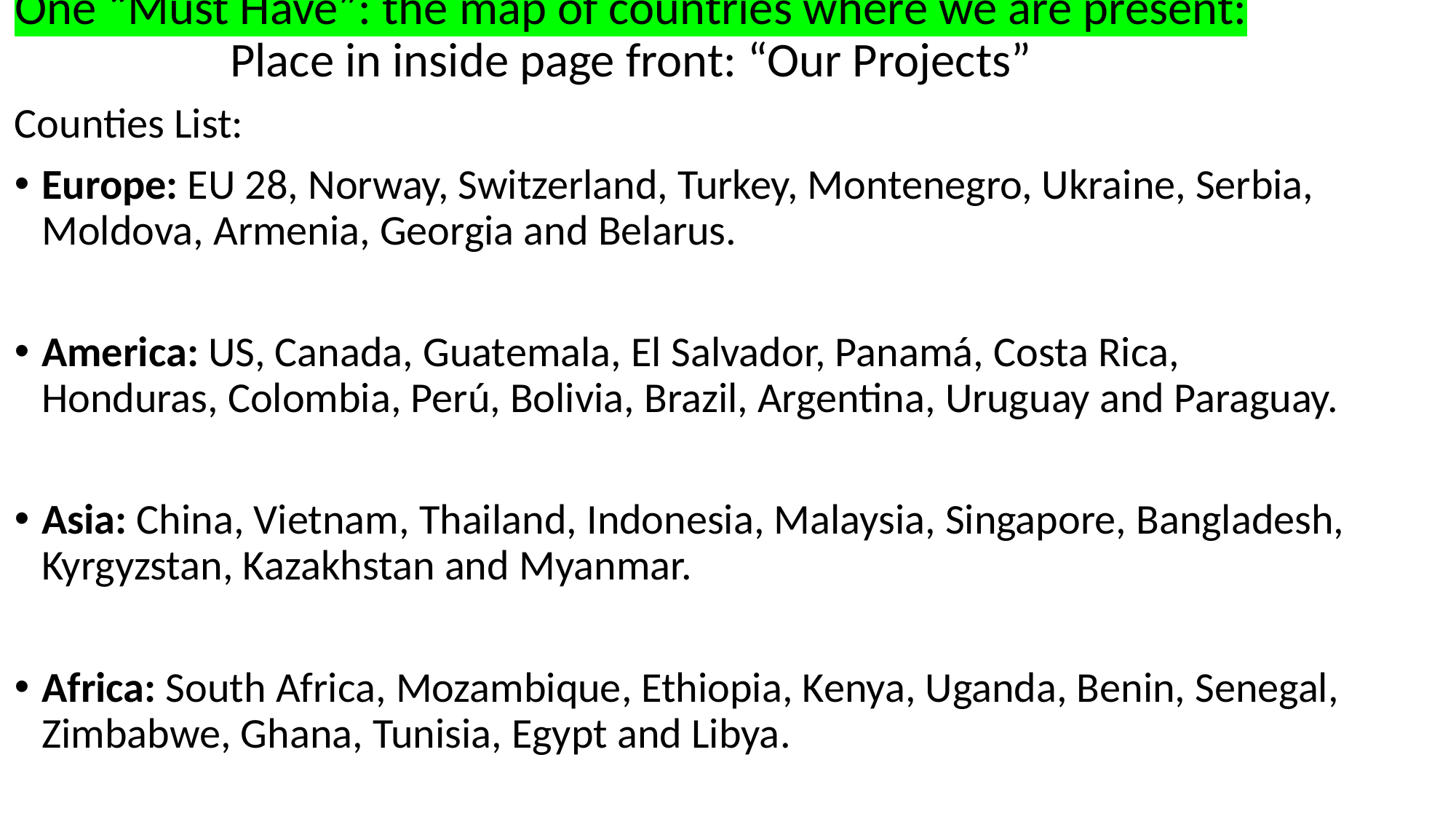

# One “Must Have”: the map of countries where we are present: Place in inside page front: “Our Projects”
Counties List:
Europe: EU 28, Norway, Switzerland, Turkey, Montenegro, Ukraine, Serbia, Moldova, Armenia, Georgia and Belarus.

America: US, Canada, Guatemala, El Salvador, Panamá, Costa Rica, Honduras, Colombia, Perú, Bolivia, Brazil, Argentina, Uruguay and Paraguay.

Asia: China, Vietnam, Thailand, Indonesia, Malaysia, Singapore, Bangladesh, Kyrgyzstan, Kazakhstan and Myanmar.

Africa: South Africa, Mozambique, Ethiopia, Kenya, Uganda, Benin, Senegal, Zimbabwe, Ghana, Tunisia, Egypt and Libya.